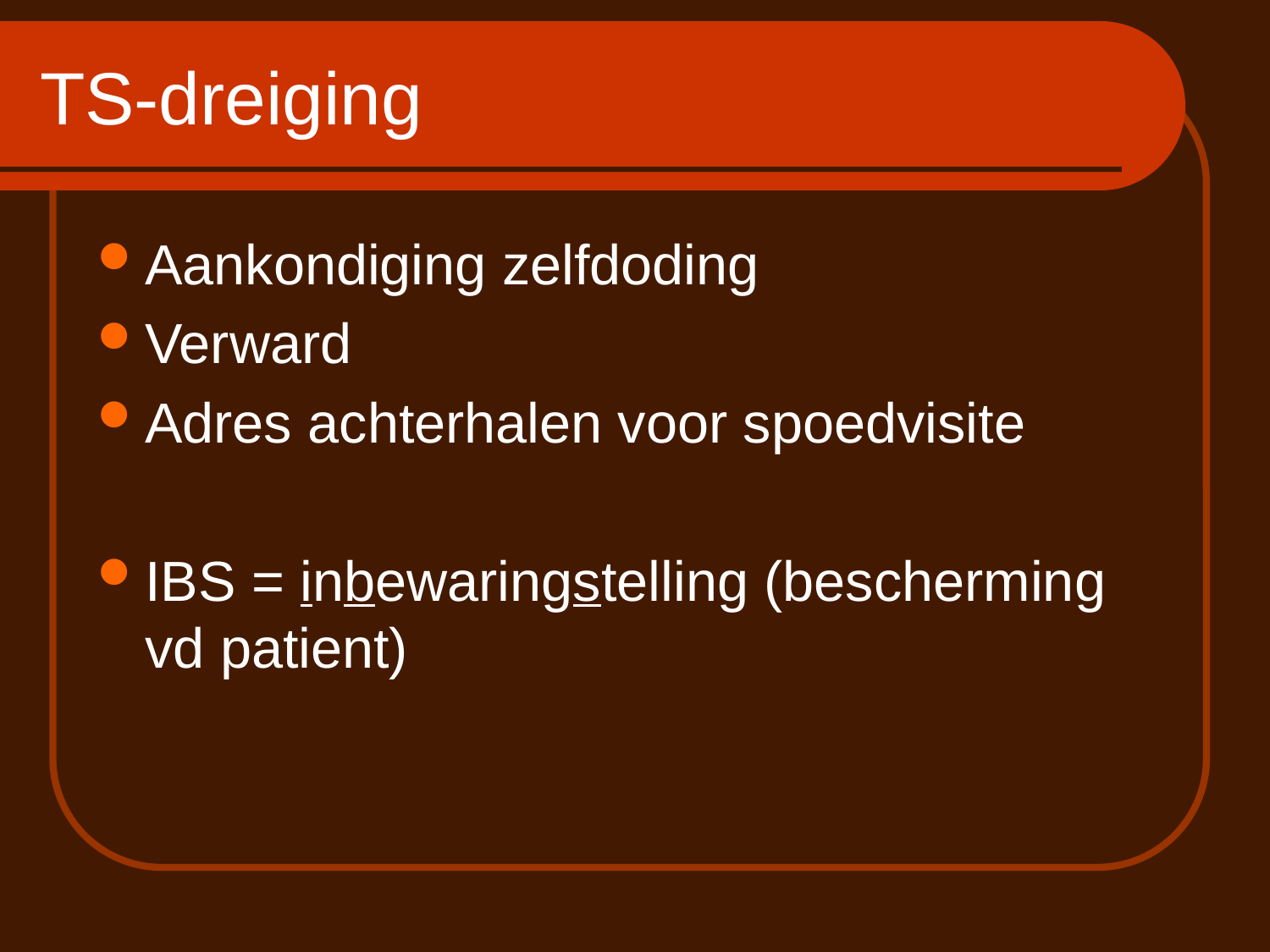

# TS-dreiging
Aankondiging zelfdoding
Verward
Adres achterhalen voor spoedvisite

IBS = inbewaringstelling (bescherming vd patient)